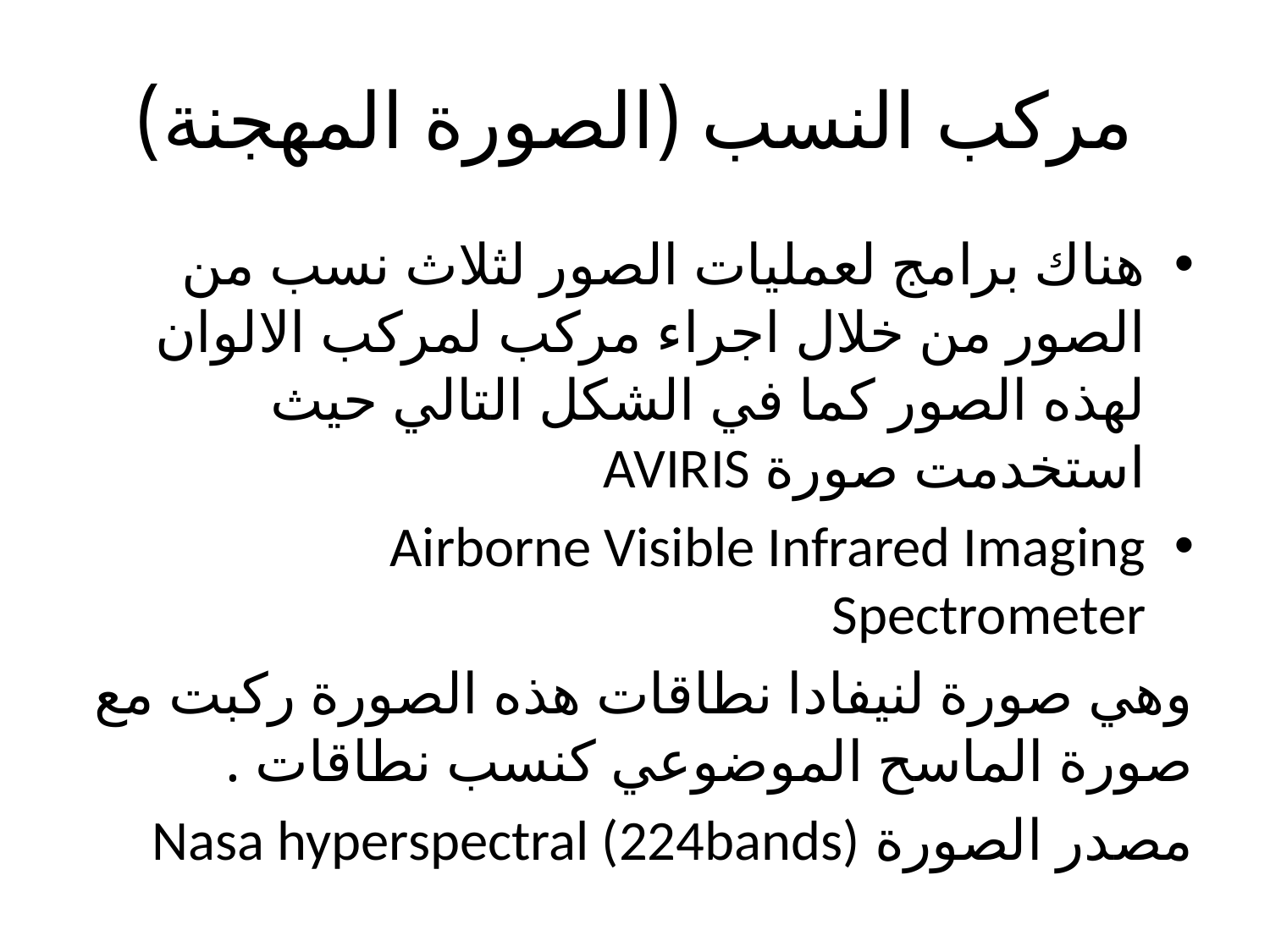

# مركب النسب (الصورة المهجنة)
هناك برامج لعمليات الصور لثلاث نسب من الصور من خلال اجراء مركب لمركب الالوان لهذه الصور كما في الشكل التالي حيث استخدمت صورة AVIRIS
Airborne Visible Infrared Imaging Spectrometer
وهي صورة لنيفادا نطاقات هذه الصورة ركبت مع صورة الماسح الموضوعي كنسب نطاقات .
مصدر الصورة Nasa hyperspectral (224bands)